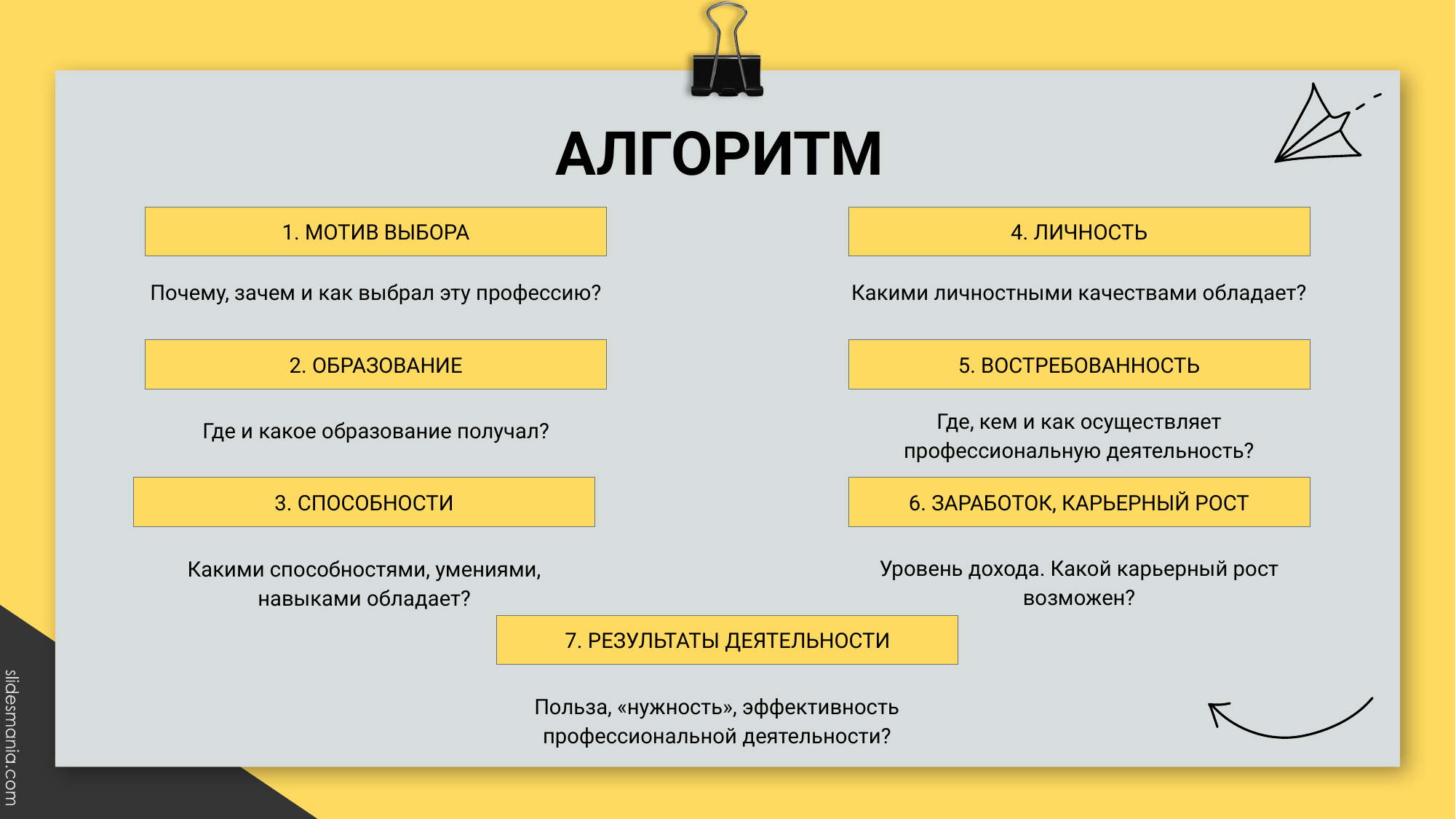

# АЛГОРИТМ
1. МОТИВ ВЫБОРА
4. ЛИЧНОСТЬ
Почему, зачем и как выбрал эту профессию?
Какими личностными качествами обладает?
2. ОБРАЗОВАНИЕ
5. ВОСТРЕБОВАННОСТЬ
Где, кем и как осуществляет профессиональную деятельность?
Где и какое образование получал?
3. СПОСОБНОСТИ
6. ЗАРАБОТОК, КАРЬЕРНЫЙ РОСТ
Уровень дохода. Какой карьерный рост возможен?
Какими способностями, умениями, навыками обладает?
7. РЕЗУЛЬТАТЫ ДЕЯТЕЛЬНОСТИ
Польза, «нужность», эффективность профессиональной деятельности?